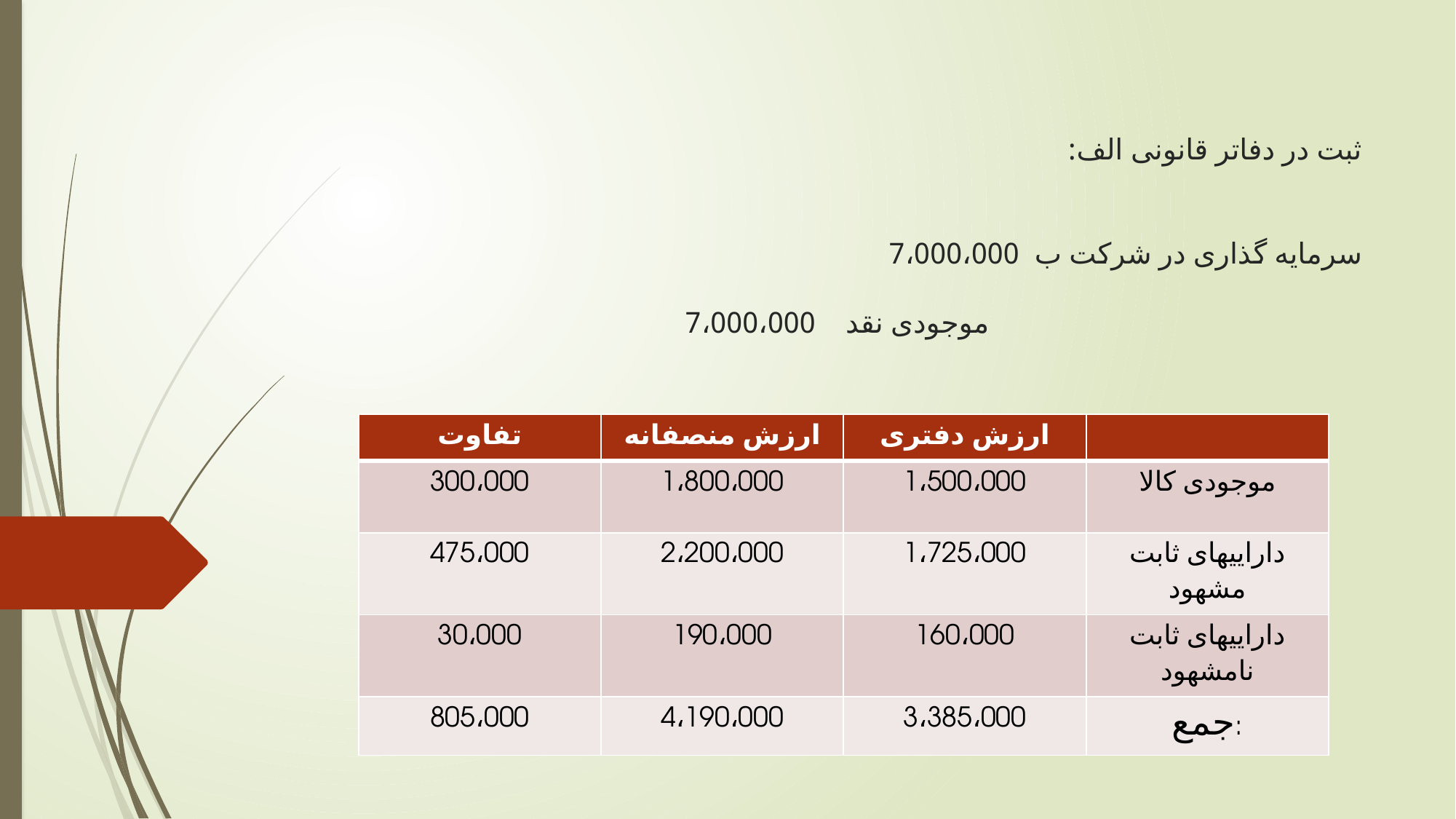

# ثبت در دفاتر قانونی الف: سرمایه گذاری در شرکت ب  7،000،000 موجودی نقد    7،000،000
| تفاوت | ارزش منصفانه | ارزش دفتری |  |
| --- | --- | --- | --- |
| 300،000 | 1،800،000 | 1،500،000 | موجودی کالا |
| 475،000 | 2،200،000 | 1،725،000 | داراییهای ثابت مشهود |
| 30،000 | 190،000 | 160،000 | داراییهای ثابت نامشهود |
| 805،000 | 4،190،000 | 3،385،000 | جمع: |